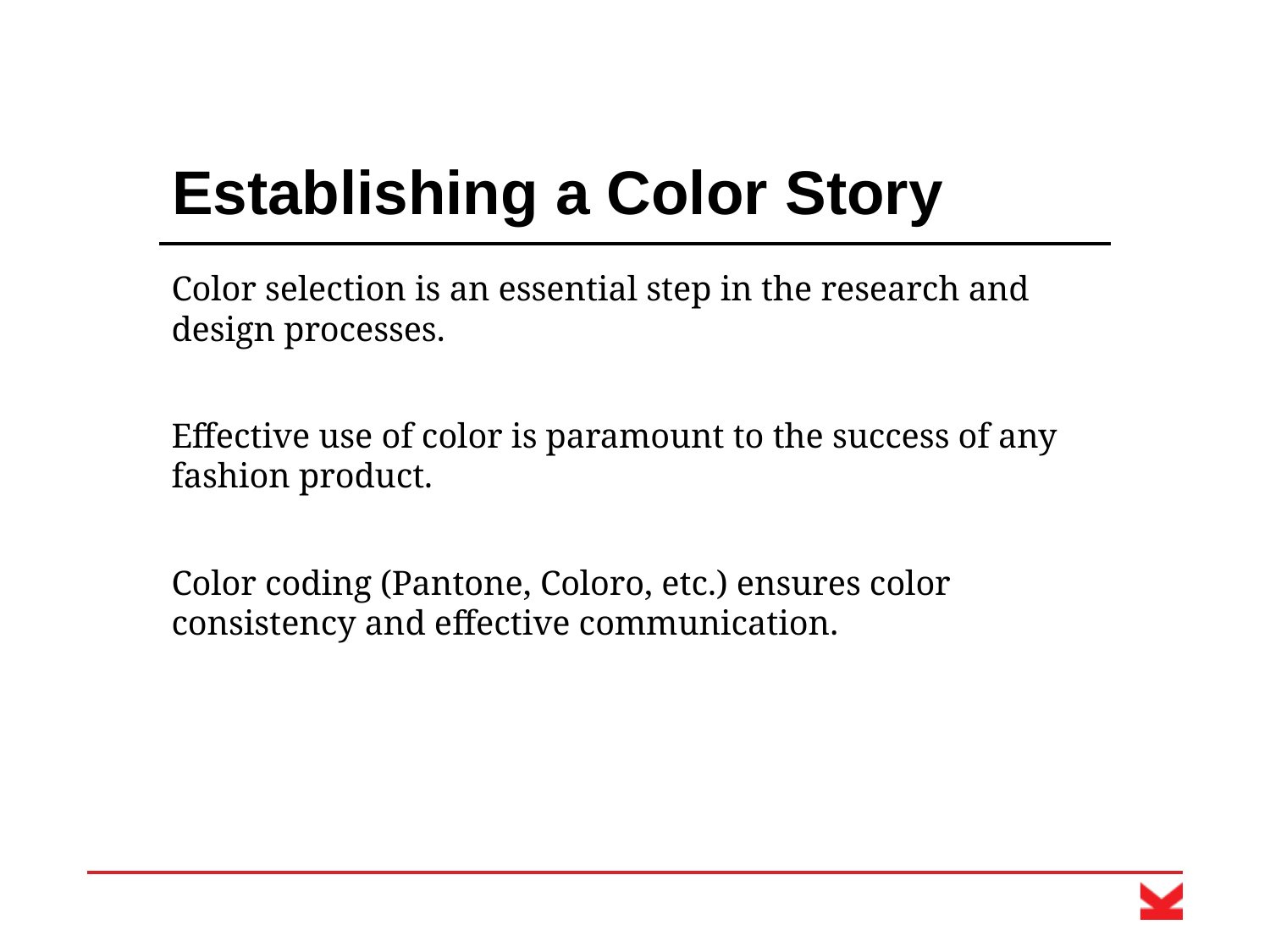

# Establishing a Color Story
Color selection is an essential step in the research and design processes.

Effective use of color is paramount to the success of any fashion product.

Color coding (Pantone, Coloro, etc.) ensures color consistency and effective communication.